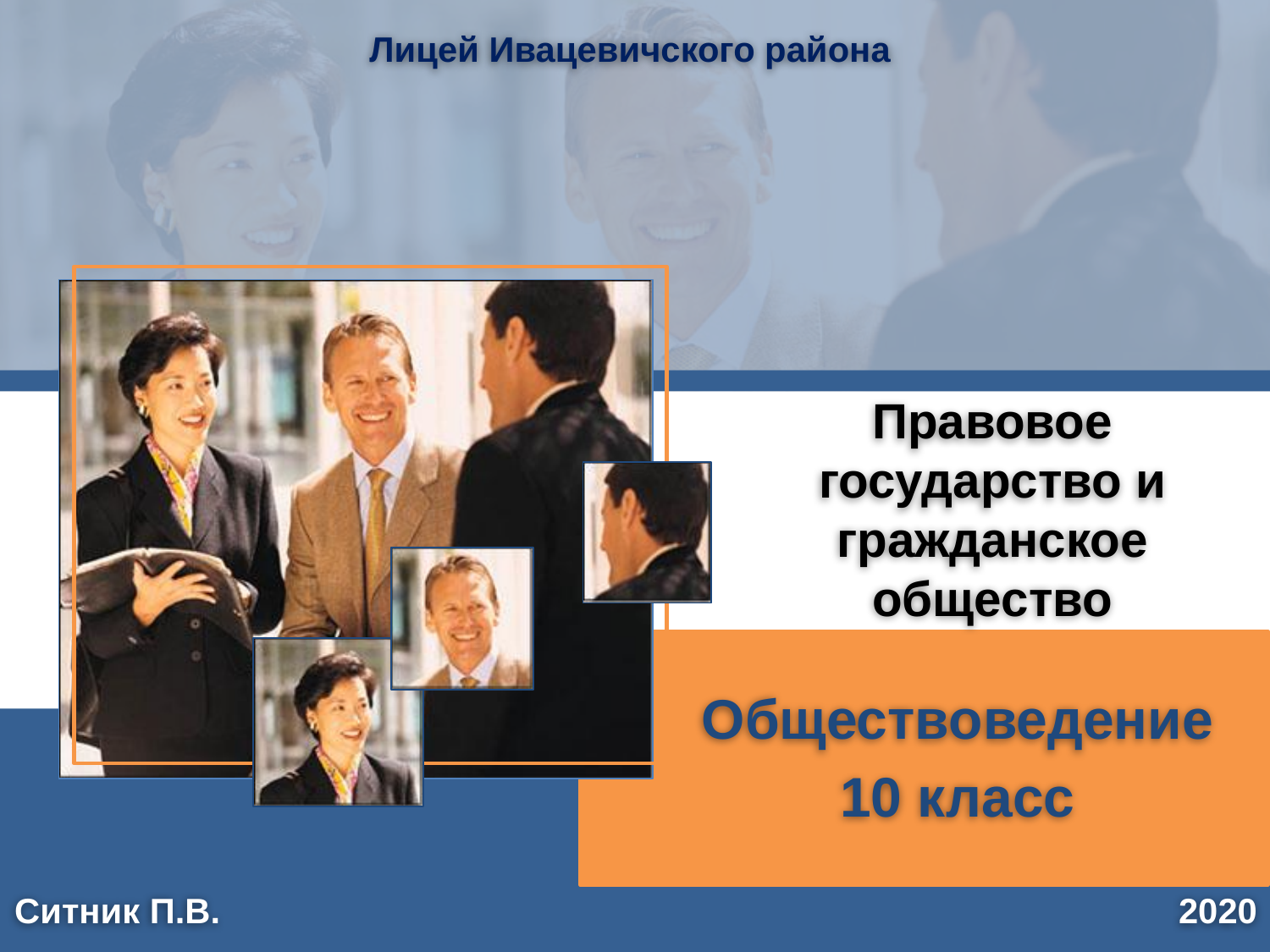

Лицей Ивацевичского района
# Правовое государство и гражданское общество
Обществоведение
10 класс
2020
Ситник П.В.